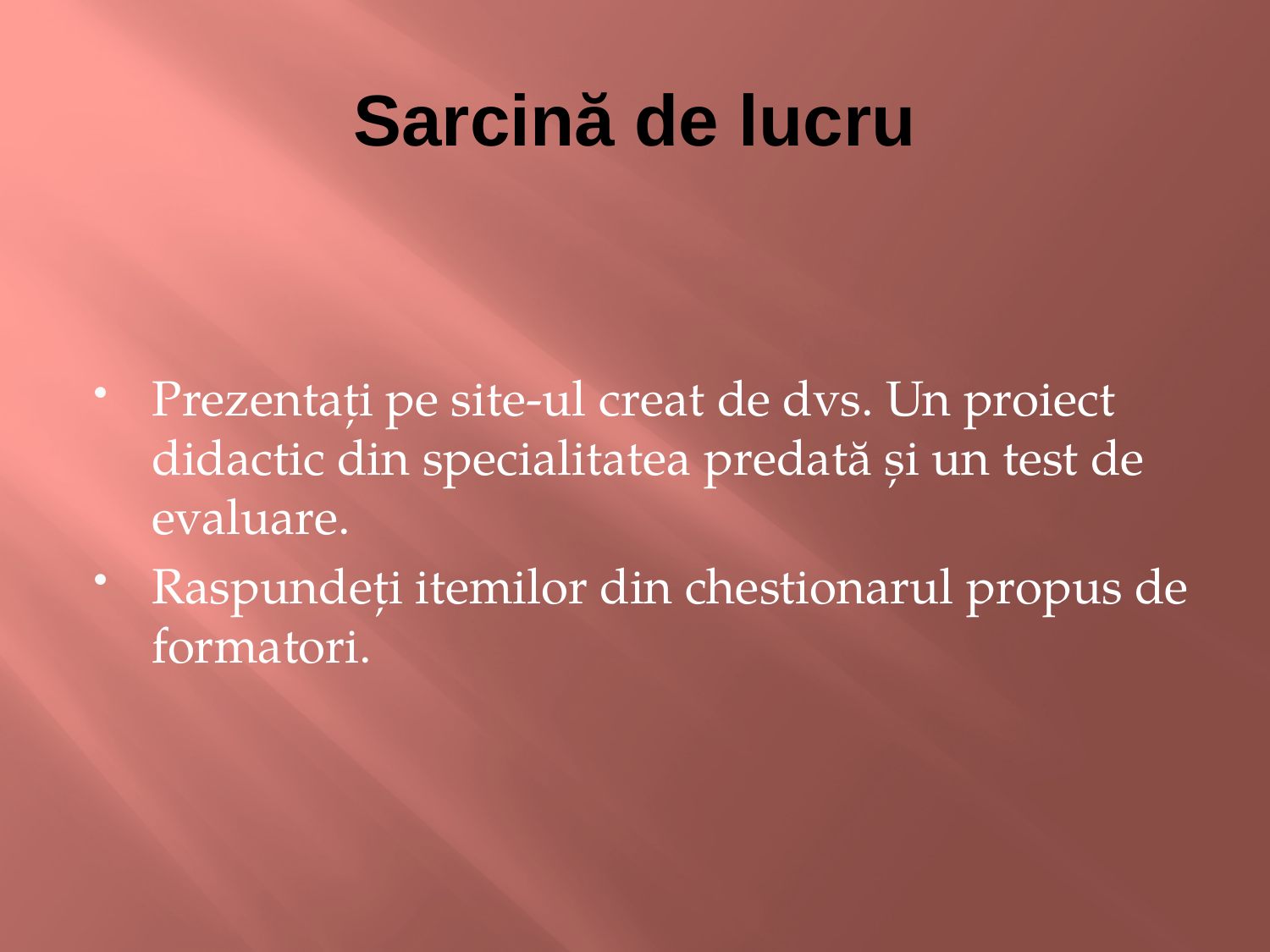

# Sarcină de lucru

Prezentaţi pe site-ul creat de dvs. Un proiect didactic din specialitatea predată şi un test de evaluare.
Raspundeţi itemilor din chestionarul propus de formatori.